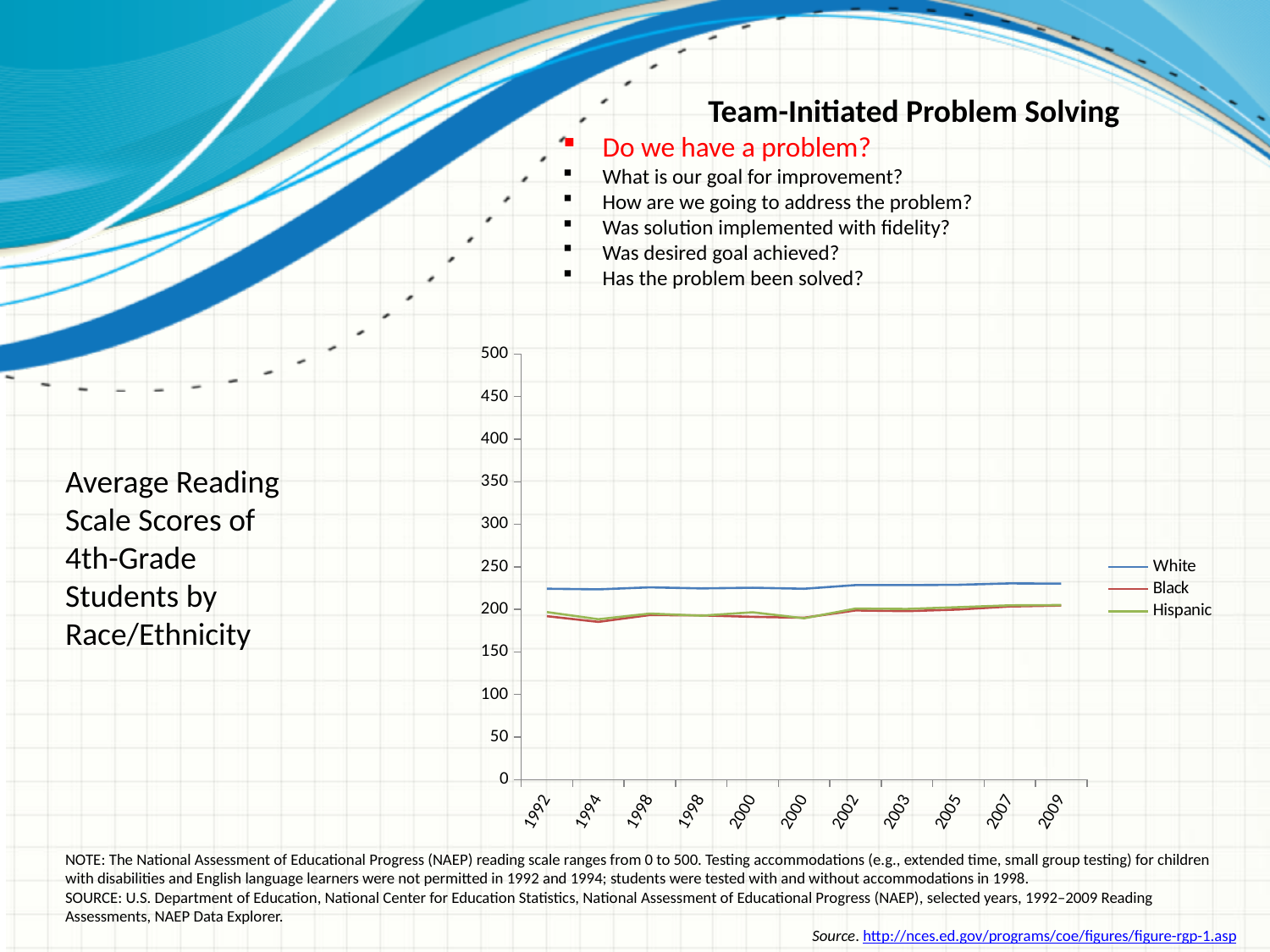

Team-Initiated Problem Solving
Do we have a problem?
What is our goal for improvement?
How are we going to address the problem?
Was solution implemented with fidelity?
Was desired goal achieved?
Has the problem been solved?

### Chart

| Category | White | Black | Hispanic |
|---|---|---|---|
| 1992 | 224.277220660527 | 192.0 | 196.802386573536 |
| 1994 | 223.526214124527 | 185.301798091973 | 188.42641730741 |
| 1998 | 225.912032080166 | 193.345972869808 | 195.041911413027 |
| 1998 | 224.723396036862 | 192.909141490132 | 192.594538013491 |
| 2000 | 225.475864470184 | 191.216704341498 | 196.576339464225 |
| 2000 | 224.272235434414 | 190.197886327082 | 189.517998112349 |
| 2002 | 228.55945205644 | 198.750190364417 | 200.916529241091 |
| 2003 | 228.583131519893 | 197.945513755829 | 200.486763515198 |
| 2005 | 228.932666470408 | 199.825969014124 | 202.543142679053 |
| 2007 | 230.544649311402 | 203.401233647908 | 204.721221175315 |
| 2009 | 230.289326276908 | 204.514651280414 | 205.093582505088 |
Average Reading Scale Scores of 4th-Grade Students by Race/Ethnicity
NOTE: The National Assessment of Educational Progress (NAEP) reading scale ranges from 0 to 500. Testing accommodations (e.g., extended time, small group testing) for children with disabilities and English language learners were not permitted in 1992 and 1994; students were tested with and without accommodations in 1998.
SOURCE: U.S. Department of Education, National Center for Education Statistics, National Assessment of Educational Progress (NAEP), selected years, 1992–2009 Reading Assessments, NAEP Data Explorer.
Source. http://nces.ed.gov/programs/coe/figures/figure-rgp-1.asp